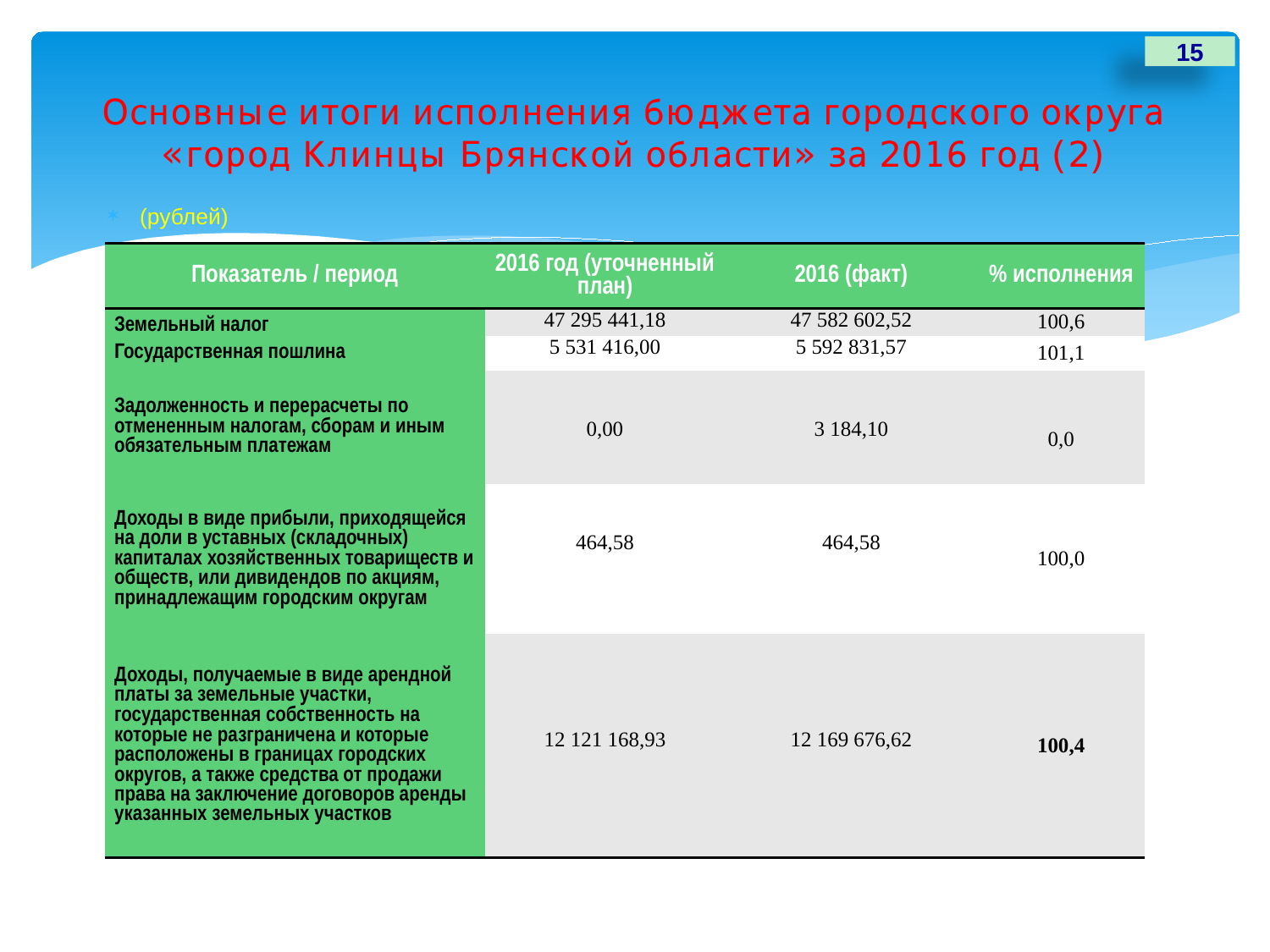

15
# Основные итоги исполнения бюджета городского округа «город Клинцы Брянской области» за 2016 год (2)
(рублей)

| Показатель / период | 2016 год (уточненный план) | 2016 (факт) | % исполнения |
| --- | --- | --- | --- |
| Земельный налог | 47 295 441,18 | 47 582 602,52 | 100,6 |
| Государственная пошлина | 5 531 416,00 | 5 592 831,57 | 101,1 |
| Задолженность и перерасчеты по отмененным налогам, сборам и иным обязательным платежам | 0,00 | 3 184,10 | 0,0 |
| Доходы в виде прибыли, приходящейся на доли в уставных (складочных) капиталах хозяйственных товариществ и обществ, или дивидендов по акциям, принадлежащим городским округам | 464,58 | 464,58 | 100,0 |
| Доходы, получаемые в виде арендной платы за земельные участки, государственная собственность на которые не разграничена и которые расположены в границах городских округов, а также средства от продажи права на заключение договоров аренды указанных земельных участков | 12 121 168,93 | 12 169 676,62 | 100,4 |